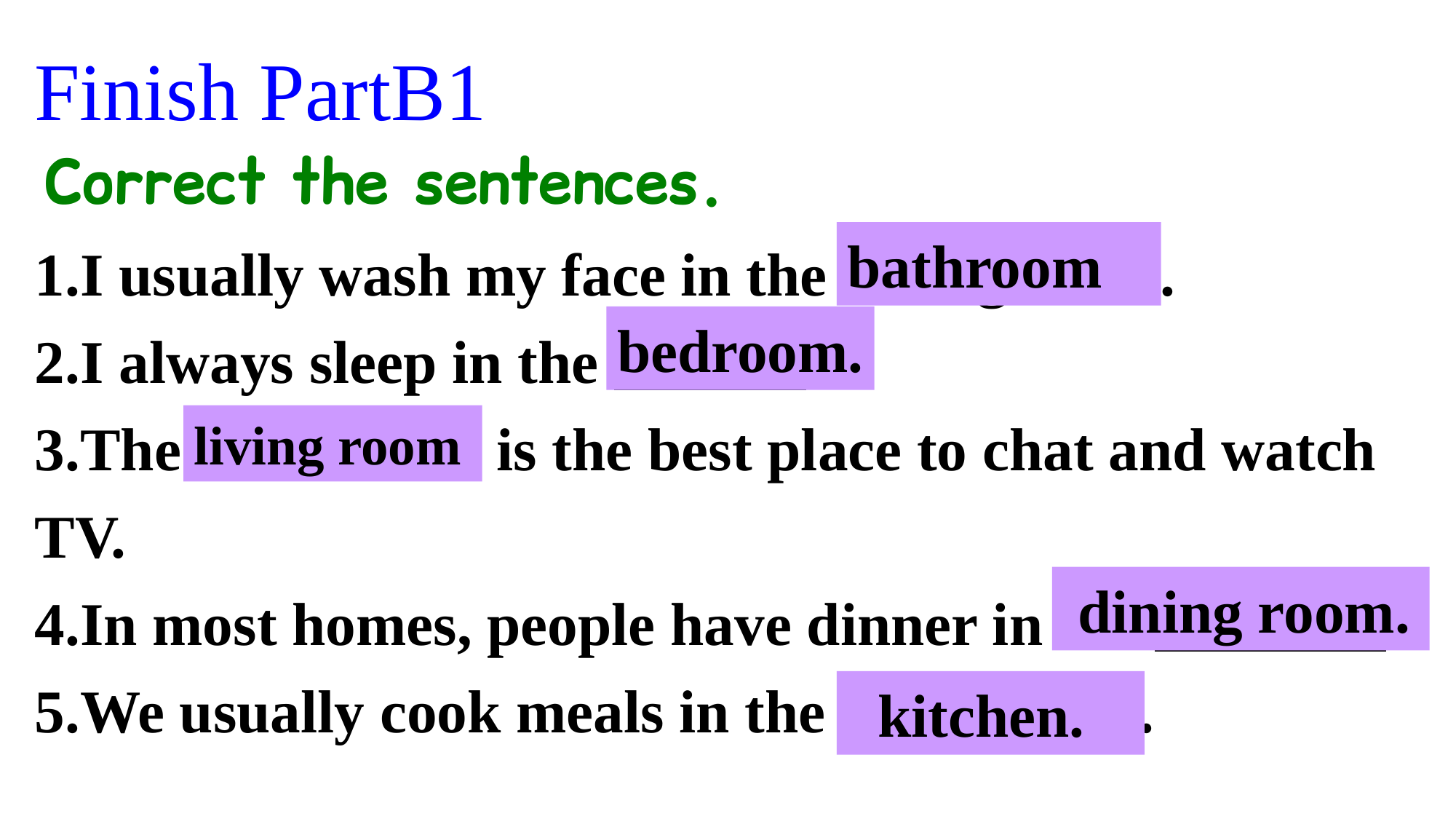

Finish PartB1
Correct the sentences.
1.I usually wash my face in the dining room.
2.I always sleep in the kitchen.
3.The  bathroom  is the best place to chat and watch TV.
4.In most homes, people have dinner in the bedroom.
5.We usually cook meals in the living room.
bathroom
bedroom.
living room
 dining room.
  kitchen.